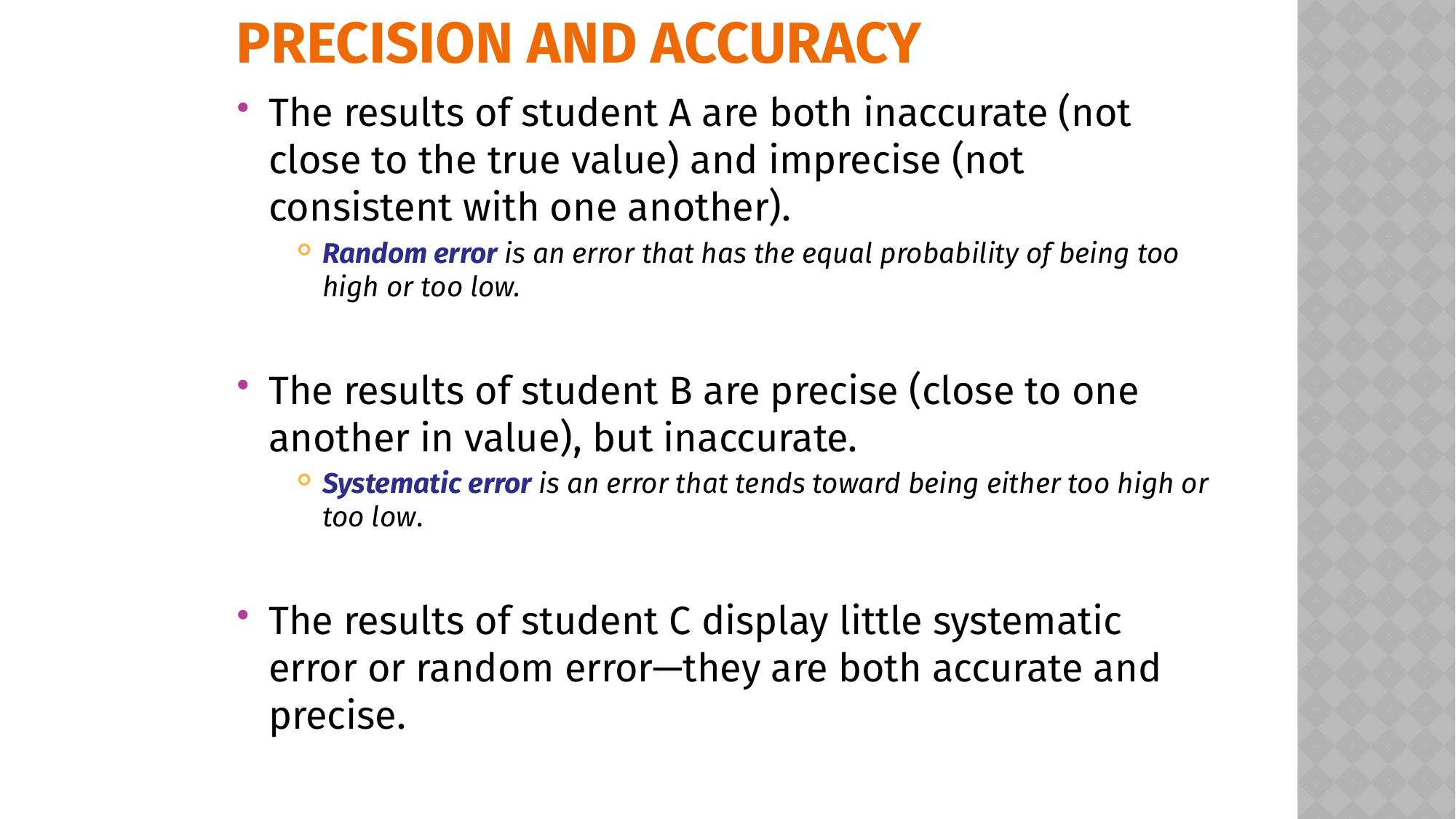

# Precision and Accuracy
The results of student A are both inaccurate (not close to the true value) and imprecise (not consistent with one another).
Random error is an error that has the equal probability of being too high or too low.

The results of student B are precise (close to one another in value), but inaccurate.
Systematic error is an error that tends toward being either too high or too low.

The results of student C display little systematic error or random error—they are both accurate and precise.